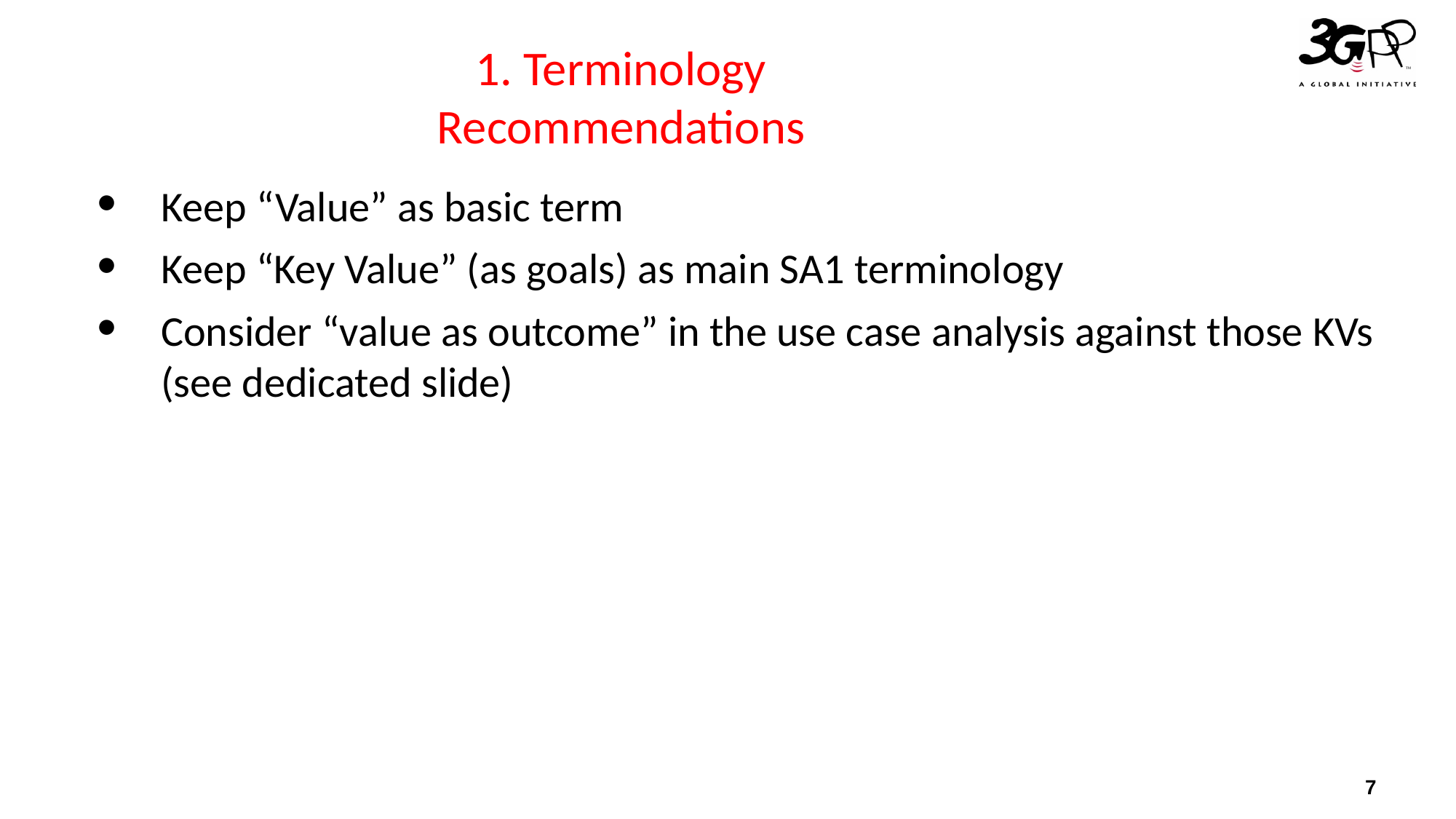

# 1. Terminology Recommendations
Keep “Value” as basic term
Keep “Key Value” (as goals) as main SA1 terminology
Consider “value as outcome” in the use case analysis against those KVs (see dedicated slide)